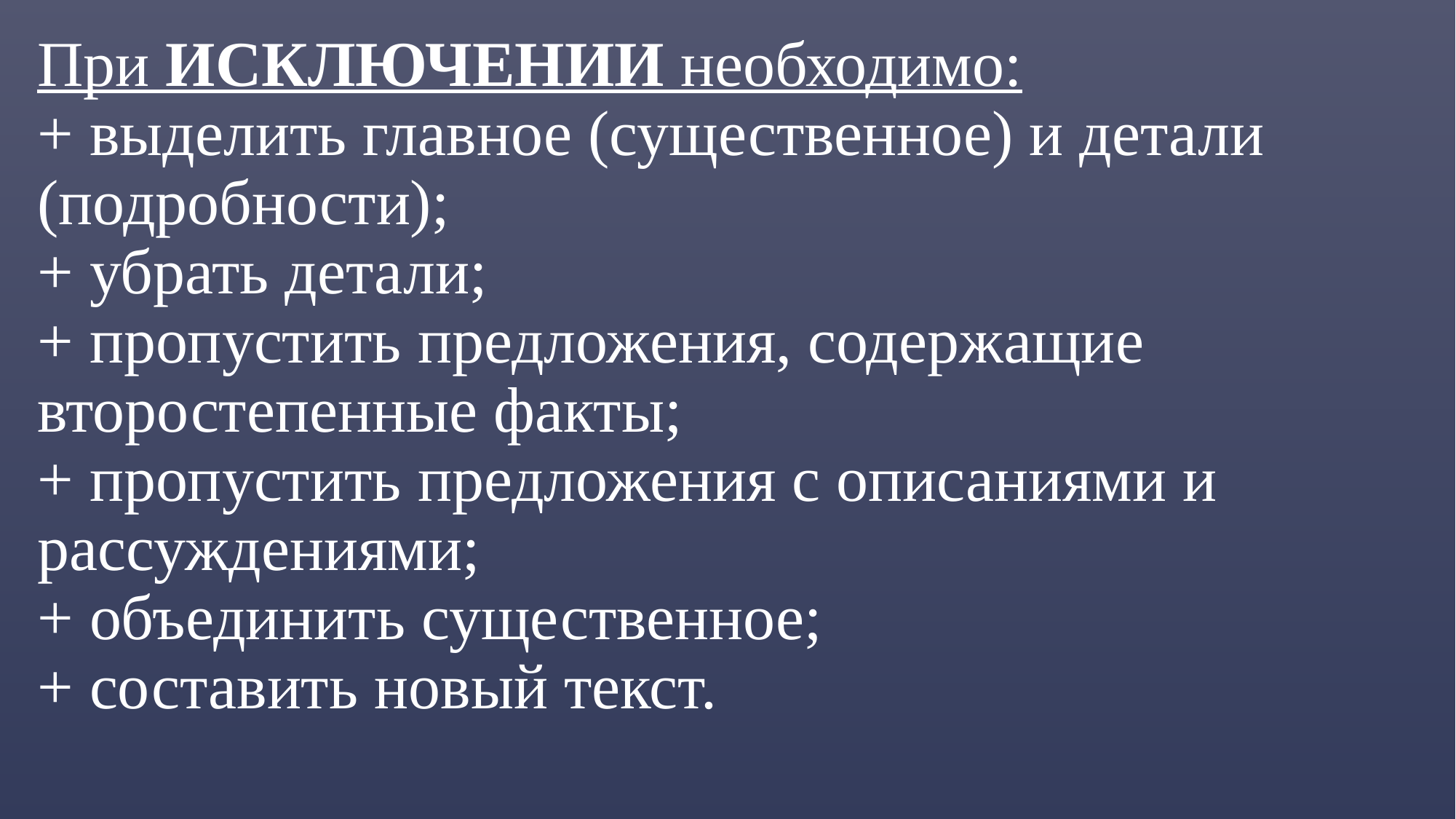

# При ИСКЛЮЧЕНИИ необходимо: + выделить главное (существенное) и детали (подробности); + убрать детали; + пропустить предложения, содержащие второстепенные факты; + пропустить предложения с описаниями и рассуждениями; + объединить существенное; + составить новый текст.